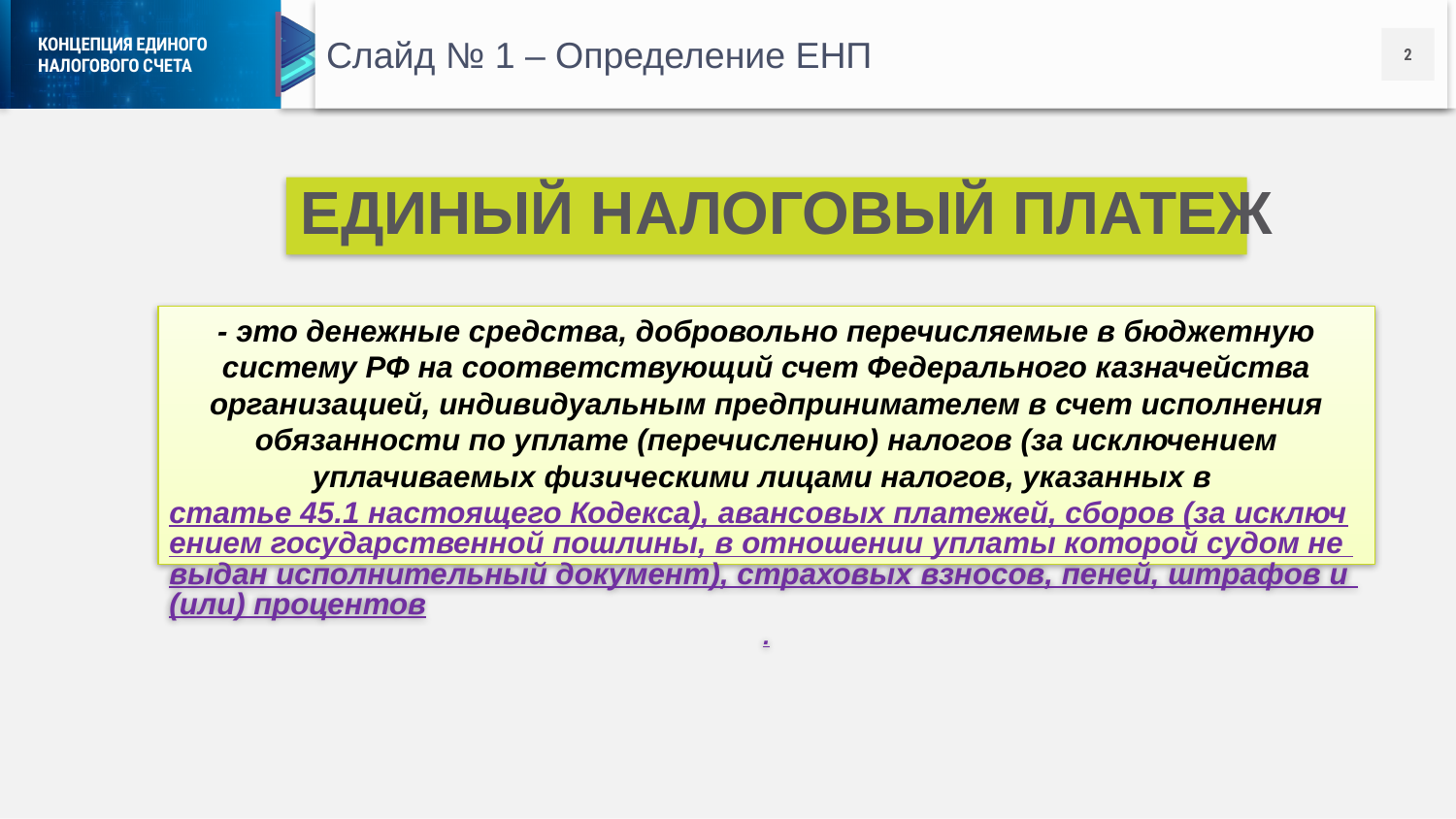

Слайд № 1 – Определение ЕНП

2
      ЕДИНЫЙ НАЛОГОВЫЙ ПЛАТЕЖ

- это денежные средства, добровольно перечисляемые в бюджетную систему РФ на соответствующий счет Федерального казначейства организацией, индивидуальным предпринимателем в счет исполнения обязанности по уплате (перечислению) налогов (за исключением уплачиваемых физическими лицами налогов, указанных в статье 45.1 настоящего Кодекса), авансовых платежей, сборов (за исключением государственной пошлины, в отношении уплаты которой судом не выдан исполнительный документ), страховых взносов, пеней, штрафов и (или) процентов.